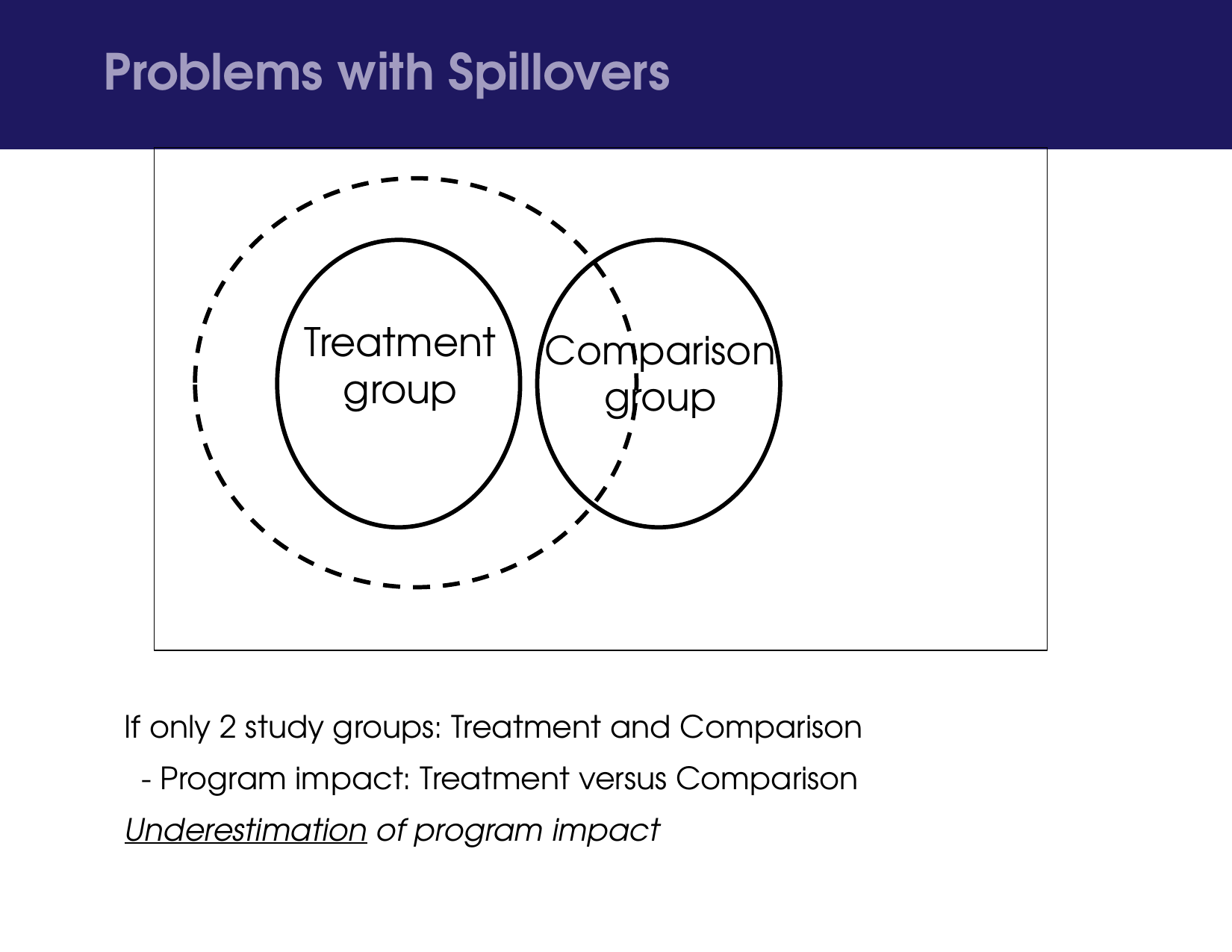

# Problems with Spillovers

Treatment group
Comparison group
If only 2 study groups: Treatment and Comparison

  - Program impact: Treatment versus Comparison

Underestimation of program impact